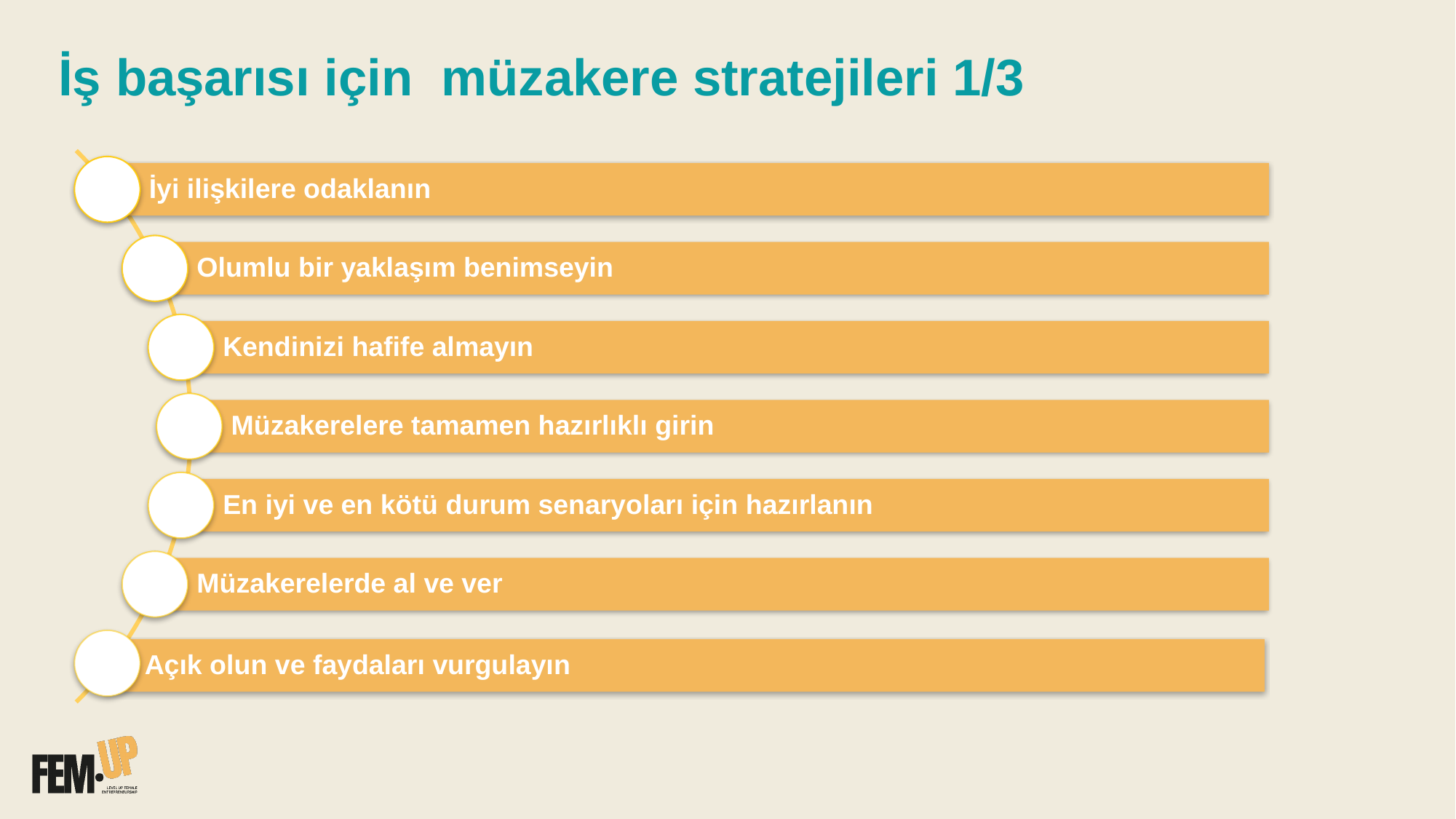

İş başarısı için  müzakere stratejileri 1/3
İyi ilişkilere odaklanın
Olumlu bir yaklaşım benimseyin
Kendinizi hafife almayın
Müzakerelere tamamen hazırlıklı girin
En iyi ve en kötü durum senaryoları için hazırlanın
Müzakerelerde al ve ver
Açık olun ve faydaları vurgulayın